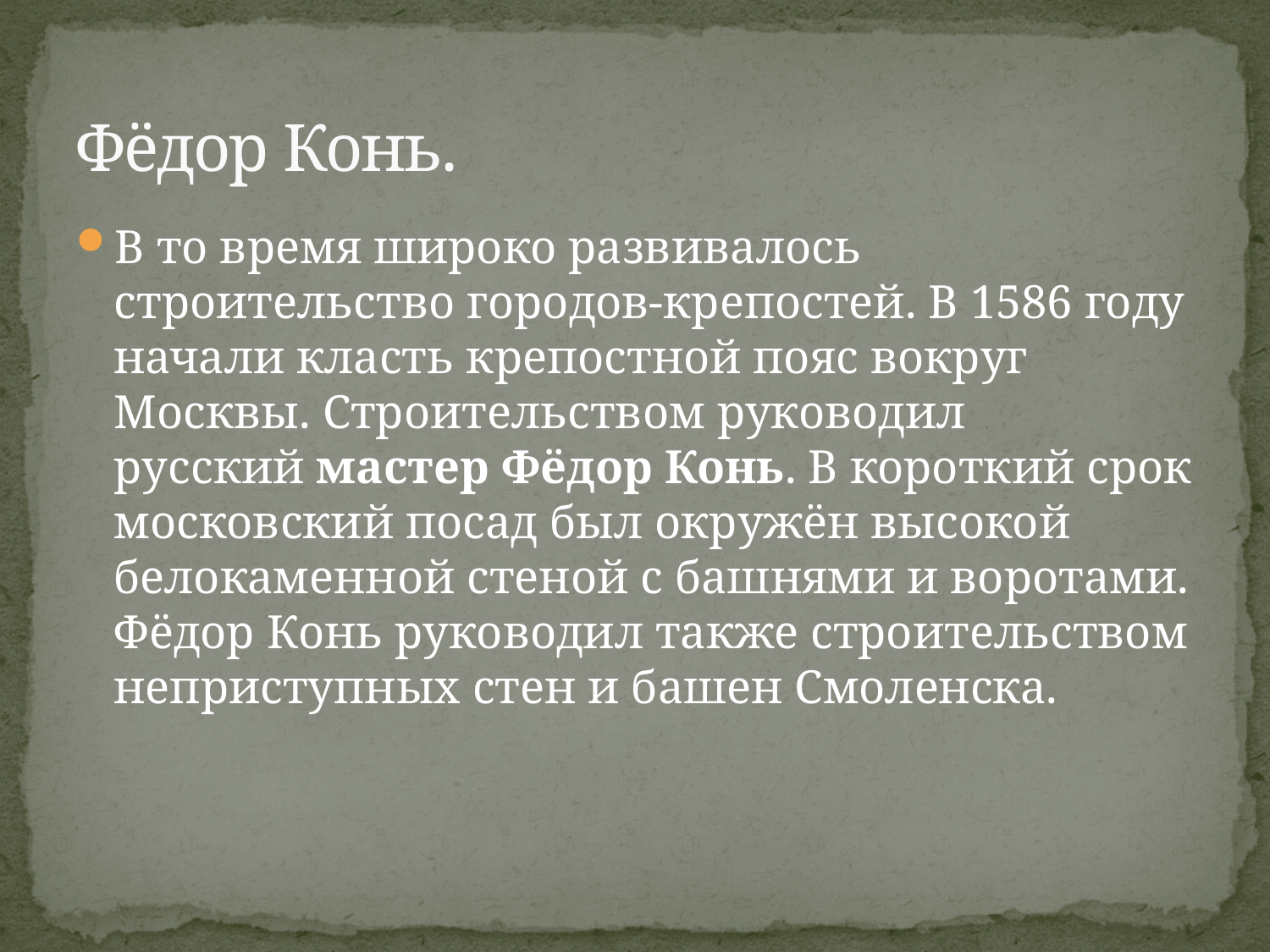

# Фёдор Конь.
В то время широко развивалось строительство городов-крепостей. В 1586 году начали класть крепостной пояс вокруг Москвы. Строительством руководил русский мастер Фёдор Конь. В короткий срок московский посад был окружён высокой белокаменной стеной с башнями и воротами. Фёдор Конь руководил также строительством неприступных стен и башен Смоленска.